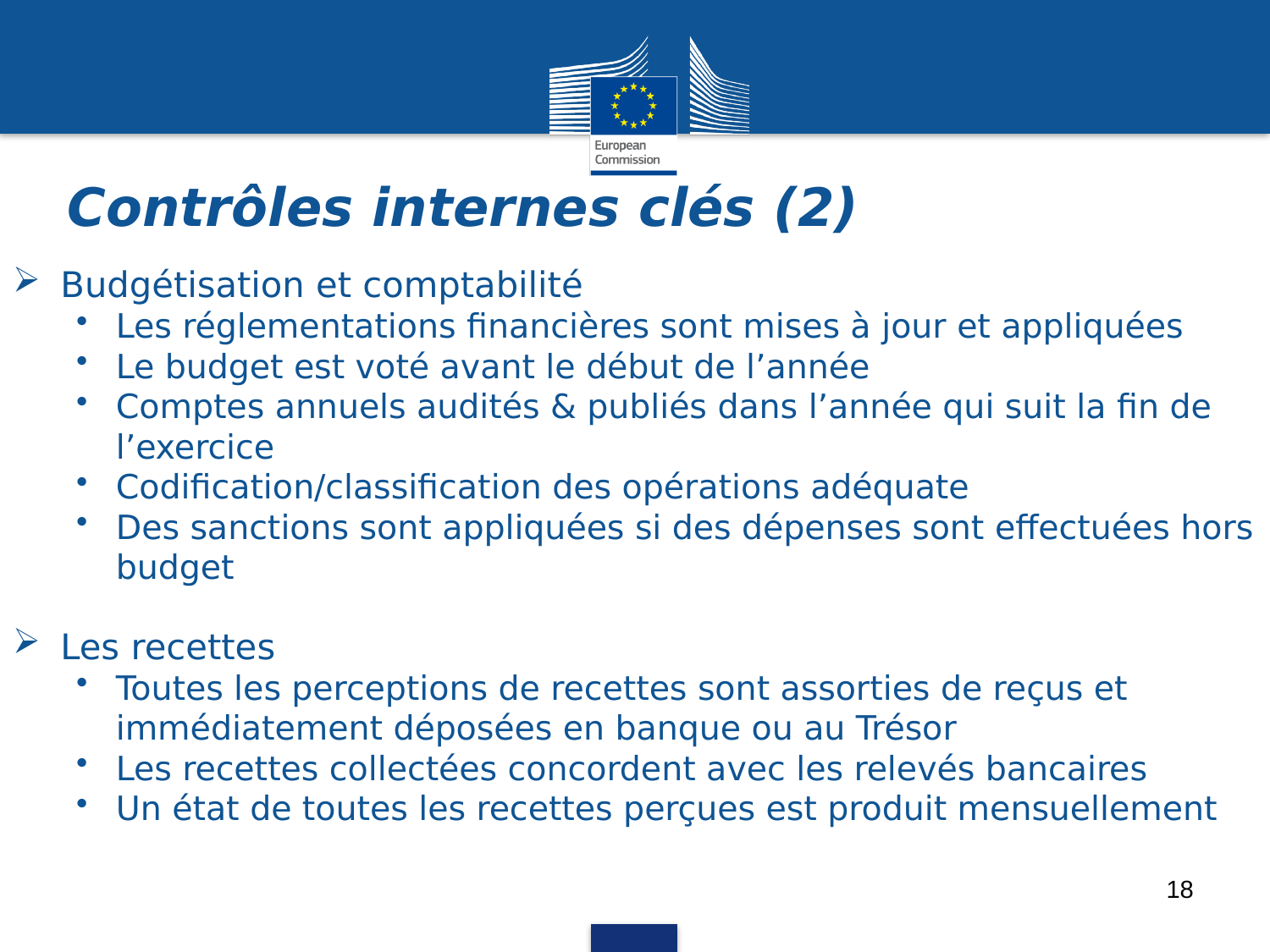

# Contrôles internes clés (2)
Budgétisation et comptabilité
Les réglementations financières sont mises à jour et appliquées
Le budget est voté avant le début de l’année
Comptes annuels audités & publiés dans l’année qui suit la fin de l’exercice
Codification/classification des opérations adéquate
Des sanctions sont appliquées si des dépenses sont effectuées hors budget

Les recettes
Toutes les perceptions de recettes sont assorties de reçus et immédiatement déposées en banque ou au Trésor
Les recettes collectées concordent avec les relevés bancaires
Un état de toutes les recettes perçues est produit mensuellement

18